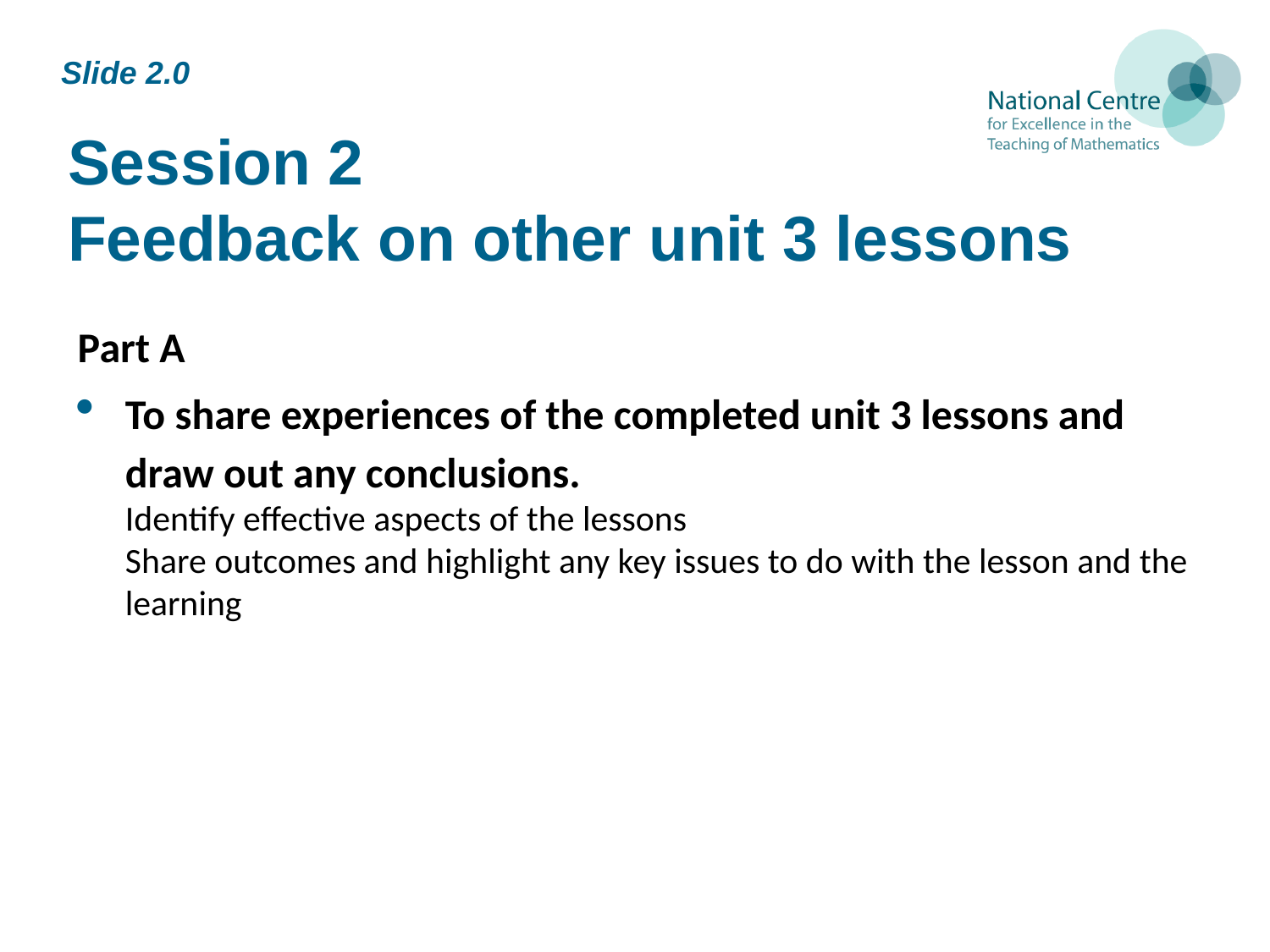

Slide 2.0
# Session 2 Feedback on other unit 3 lessons
Part A
To share experiences of the completed unit 3 lessons and draw out any conclusions.
Identify effective aspects of the lessons
Share outcomes and highlight any key issues to do with the lesson and the learning